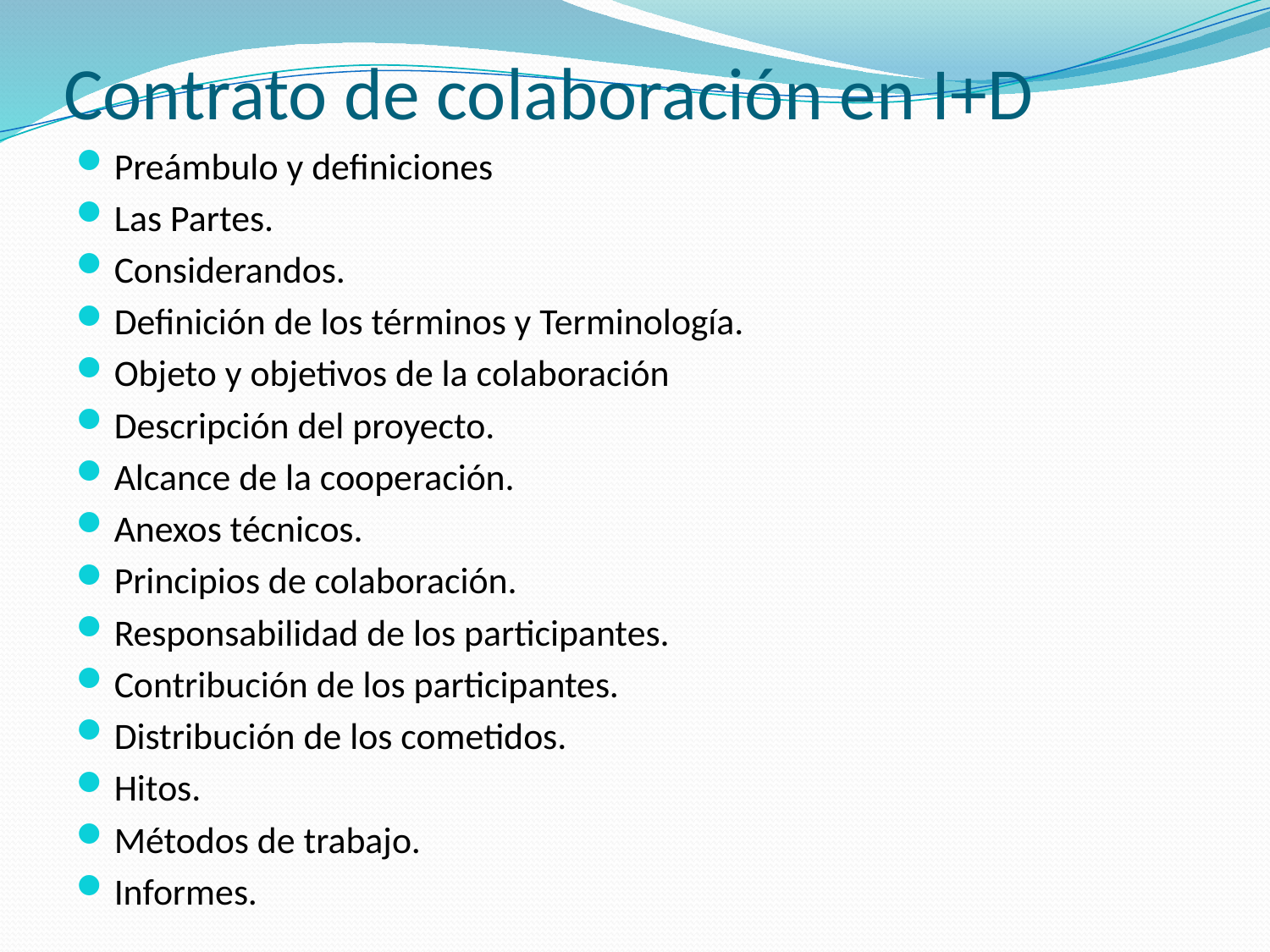

# Contrato de colaboración en I+D
Preámbulo y definiciones
Las Partes.
Considerandos.
Definición de los términos y Terminología.
Objeto y objetivos de la colaboración
Descripción del proyecto.
Alcance de la cooperación.
Anexos técnicos.
Principios de colaboración.
Responsabilidad de los participantes.
Contribución de los participantes.
Distribución de los cometidos.
Hitos.
Métodos de trabajo.
Informes.